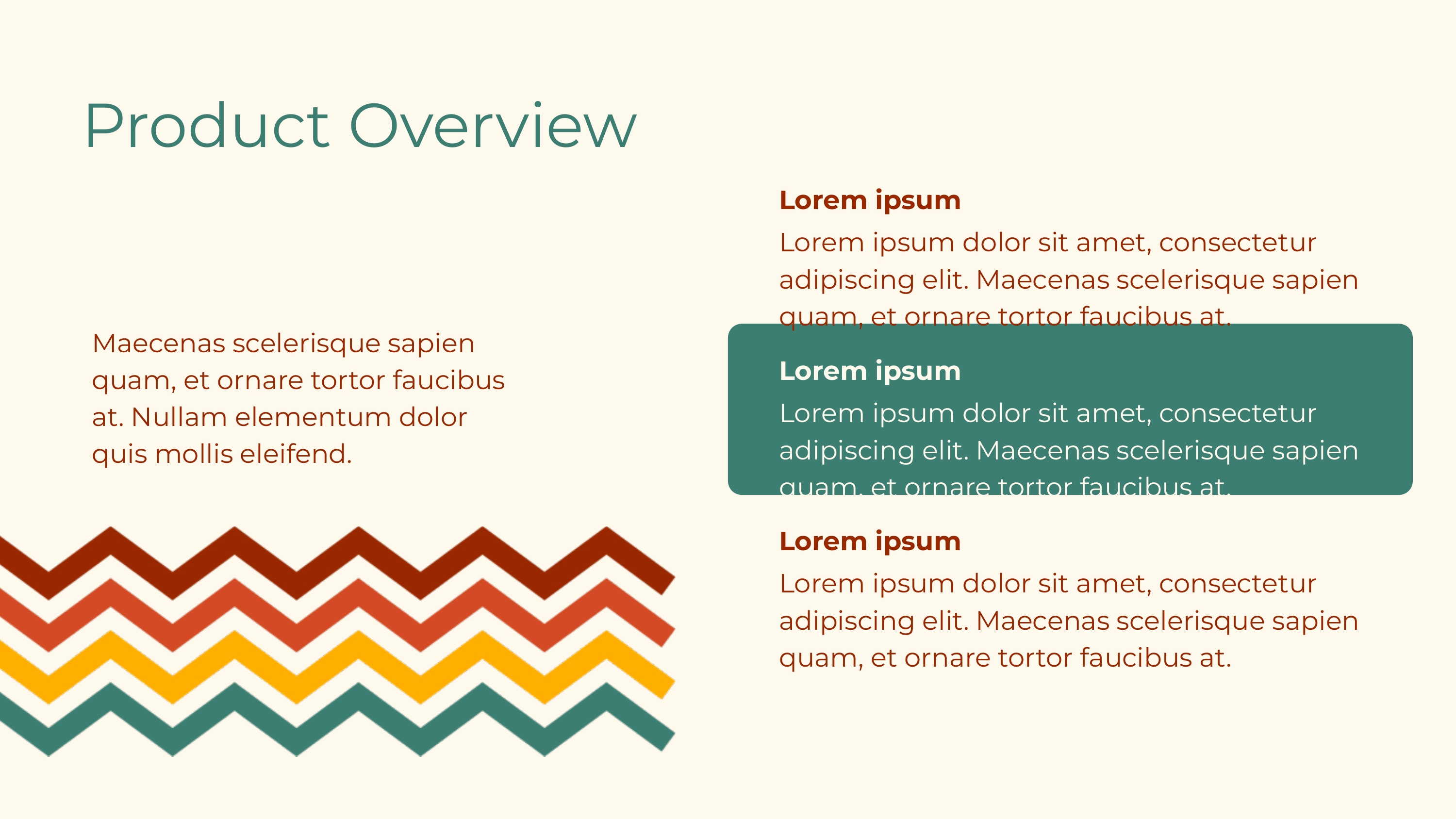

Product Overview
Lorem ipsum
Lorem ipsum dolor sit amet, consectetur adipiscing elit. Maecenas scelerisque sapien quam, et ornare tortor faucibus at.
Maecenas scelerisque sapien quam, et ornare tortor faucibus at. Nullam elementum dolor quis mollis eleifend.

Lorem ipsum
Lorem ipsum dolor sit amet, consectetur adipiscing elit. Maecenas scelerisque sapien quam, et ornare tortor faucibus at.
Lorem ipsum

Lorem ipsum dolor sit amet, consectetur adipiscing elit. Maecenas scelerisque sapien quam, et ornare tortor faucibus at.